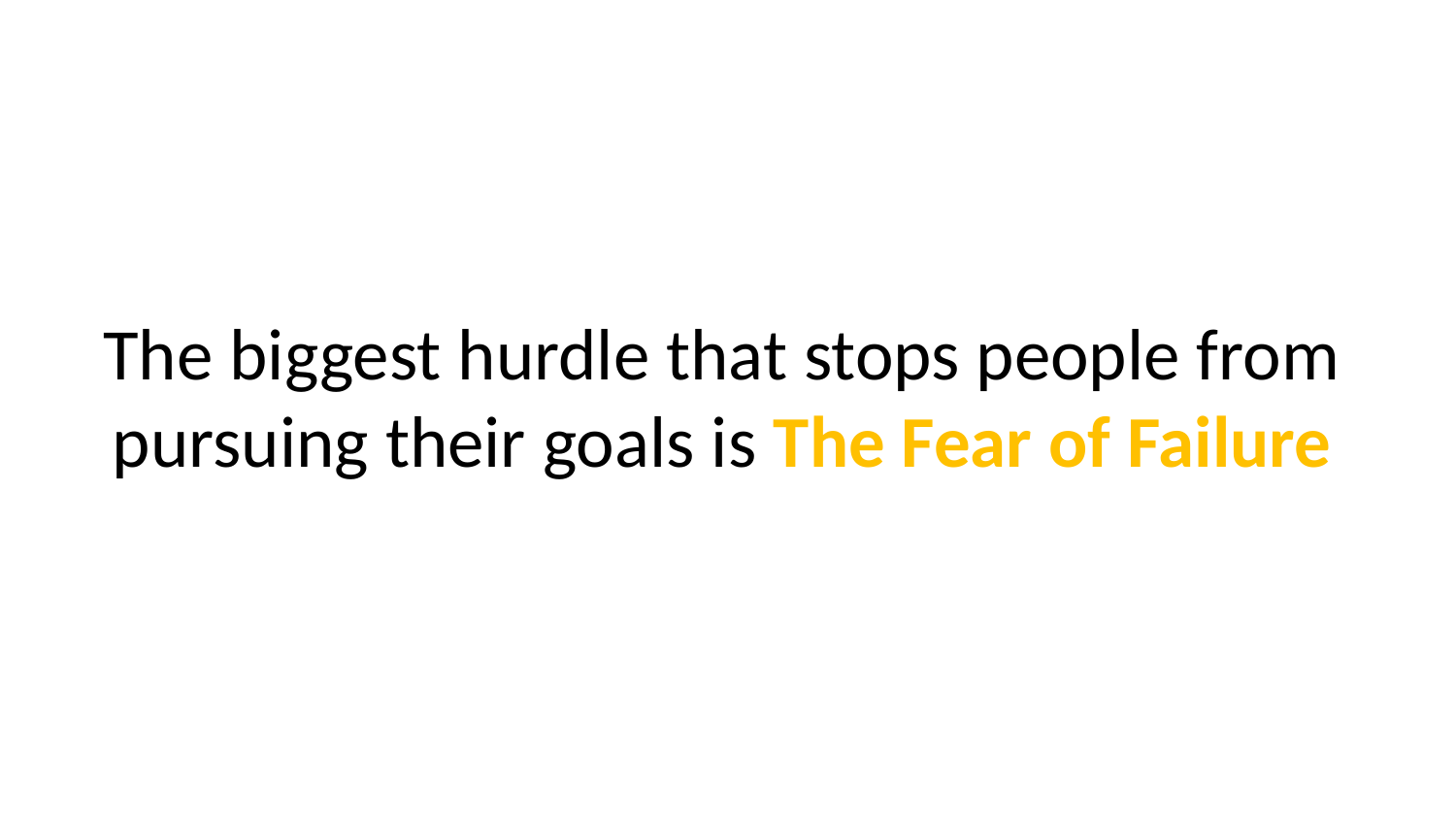

The biggest hurdle that stops people from pursuing their goals is The Fear of Failure